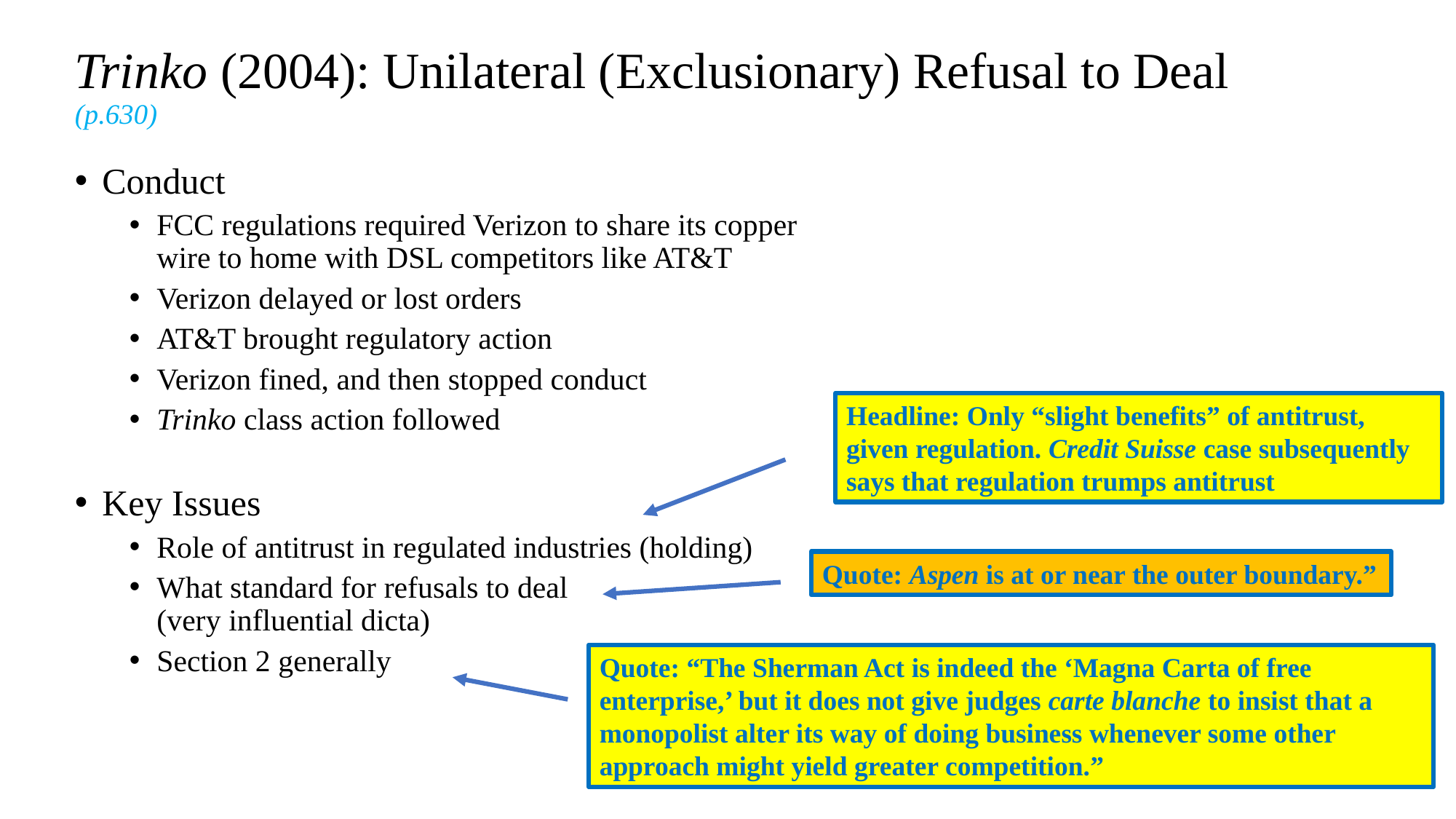

# Trinko (2004): Unilateral (Exclusionary) Refusal to Deal (p.630)
Conduct
FCC regulations required Verizon to share its copper wire to home with DSL competitors like AT&T
Verizon delayed or lost orders
AT&T brought regulatory action
Verizon fined, and then stopped conduct
Trinko class action followed
Key Issues
Role of antitrust in regulated industries (holding)
What standard for refusals to deal
(very influential dicta)
Section 2 generally
Headline: Only “slight benefits” of antitrust, given regulation. Credit Suisse case subsequently says that regulation trumps antitrust
Quote: Aspen is at or near the outer boundary.”
Quote: “The Sherman Act is indeed the ‘Magna Carta of free enterprise,’ but it does not give judges carte blanche to insist that a monopolist alter its way of doing business whenever some other approach might yield greater competition.”
34